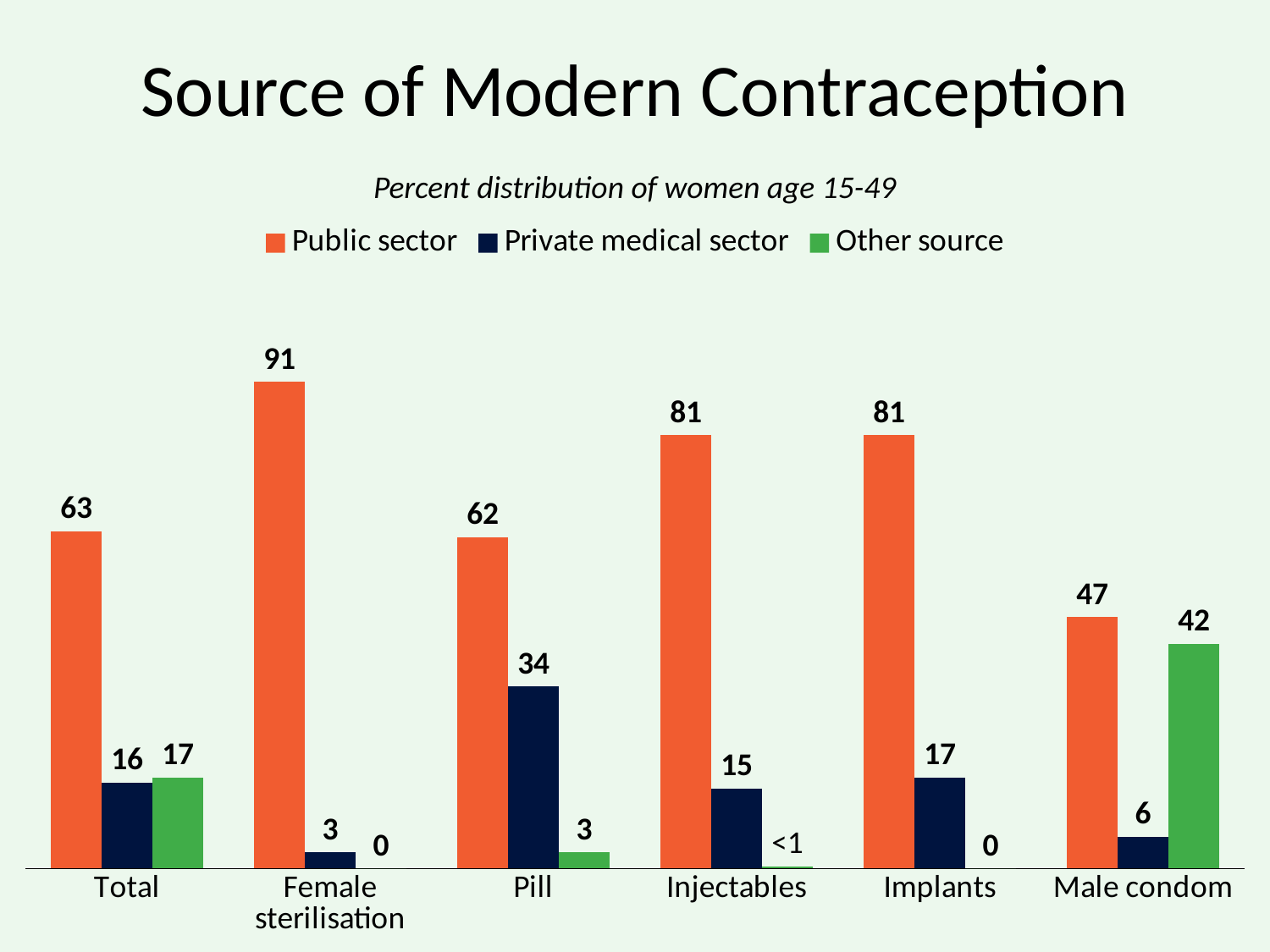

# Source of Modern Contraception
Percent distribution of women age 15-49

### Chart

| Category | Public sector | Private medical sector | Other source |
|---|---|---|---|
| Total | 63.0 | 16.0 | 17.0 |
| Female sterilisation | 91.0 | 3.0 | 0.0 |
| Pill | 62.0 | 34.0 | 3.0 |
| Injectables | 81.0 | 15.0 | 0.4 |
| Implants | 81.0 | 17.0 | 0.0 |
| Male condom | 47.0 | 6.0 | 42.0 |